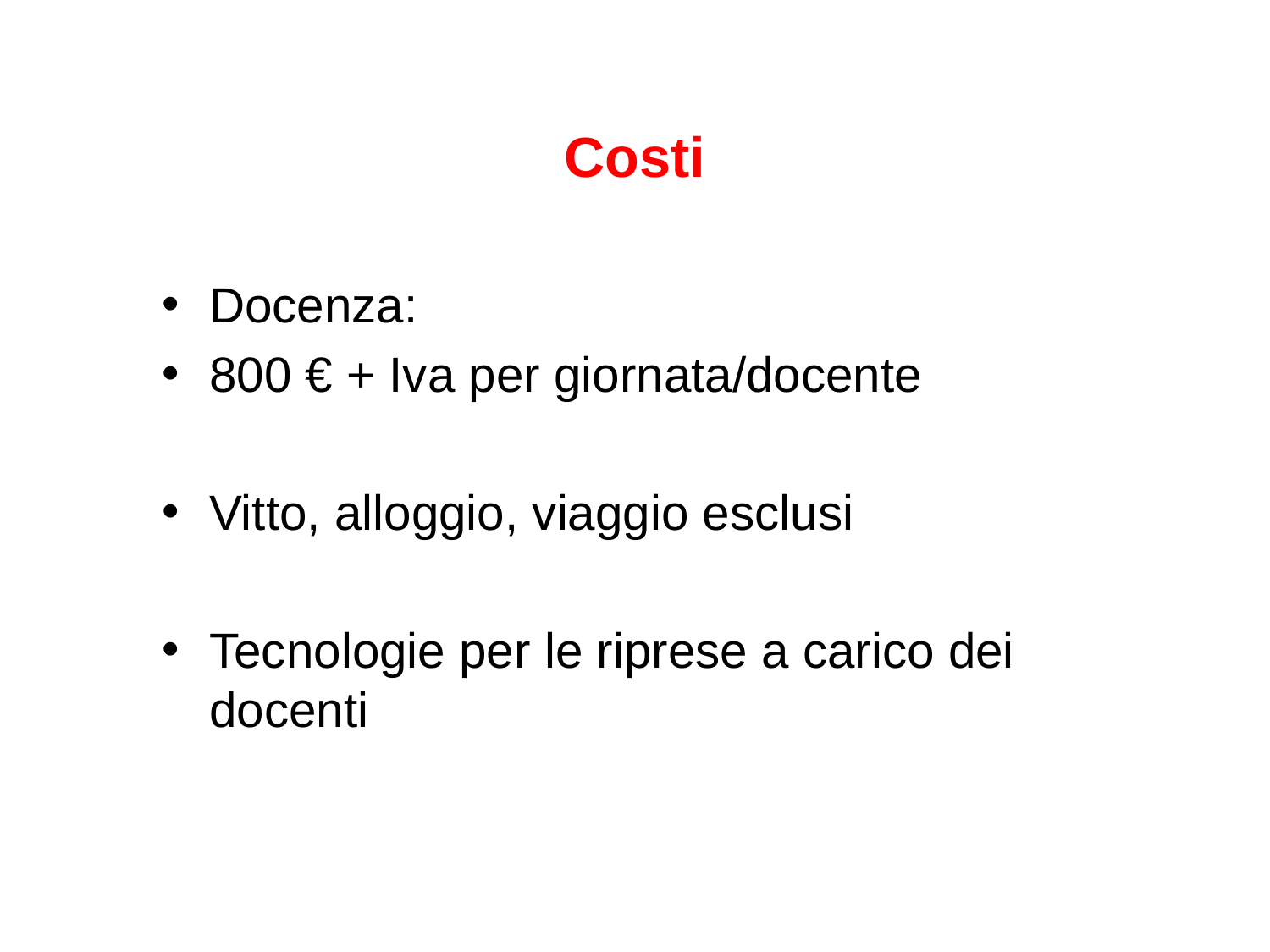

# Costi
Docenza:
800 € + Iva per giornata/docente

Vitto, alloggio, viaggio esclusi

Tecnologie per le riprese a carico dei docenti

9